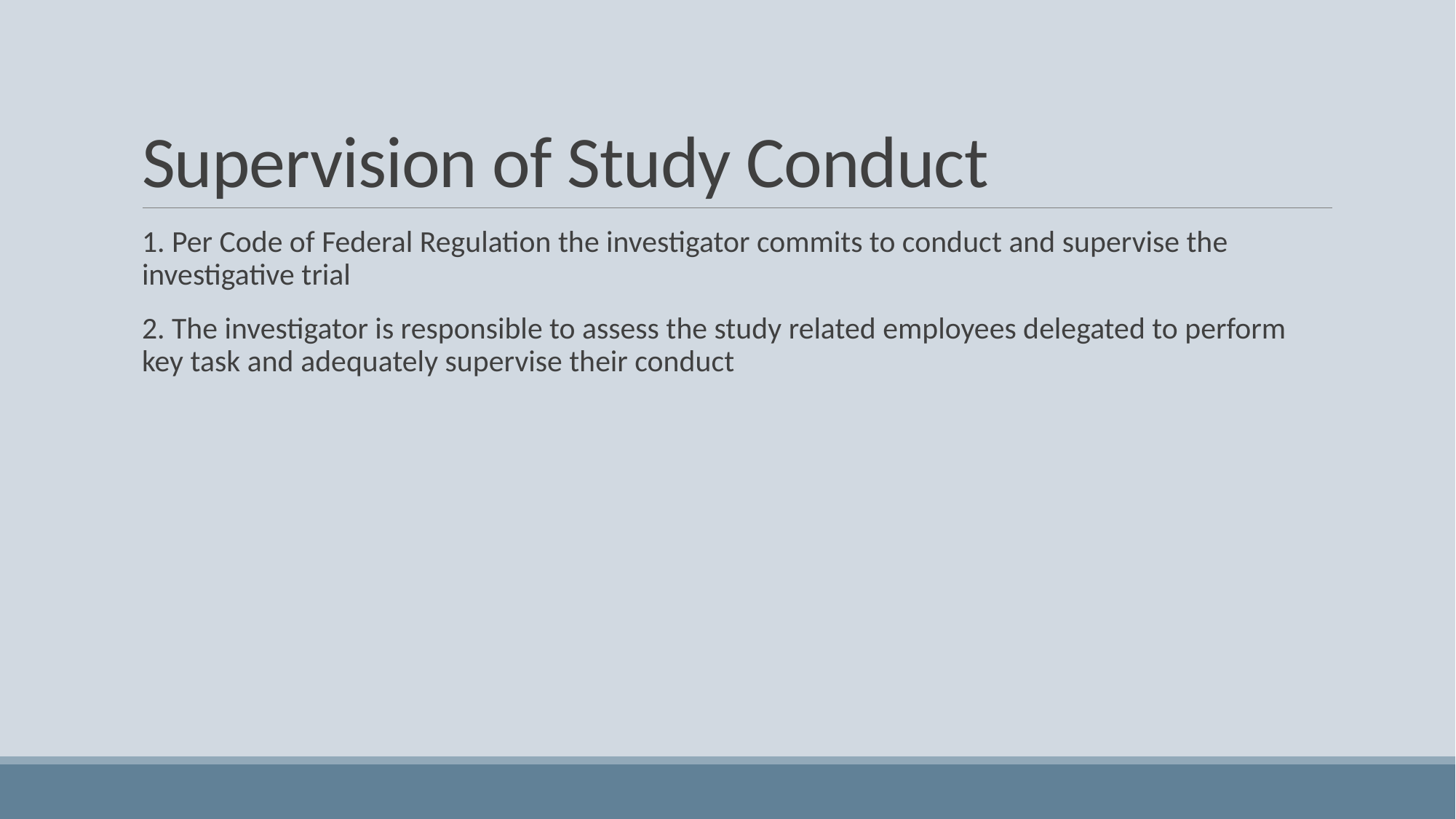

# Supervision of Study Conduct
1. Per Code of Federal Regulation the investigator commits to conduct and supervise the investigative trial
2. The investigator is responsible to assess the study related employees delegated to perform key task and adequately supervise their conduct